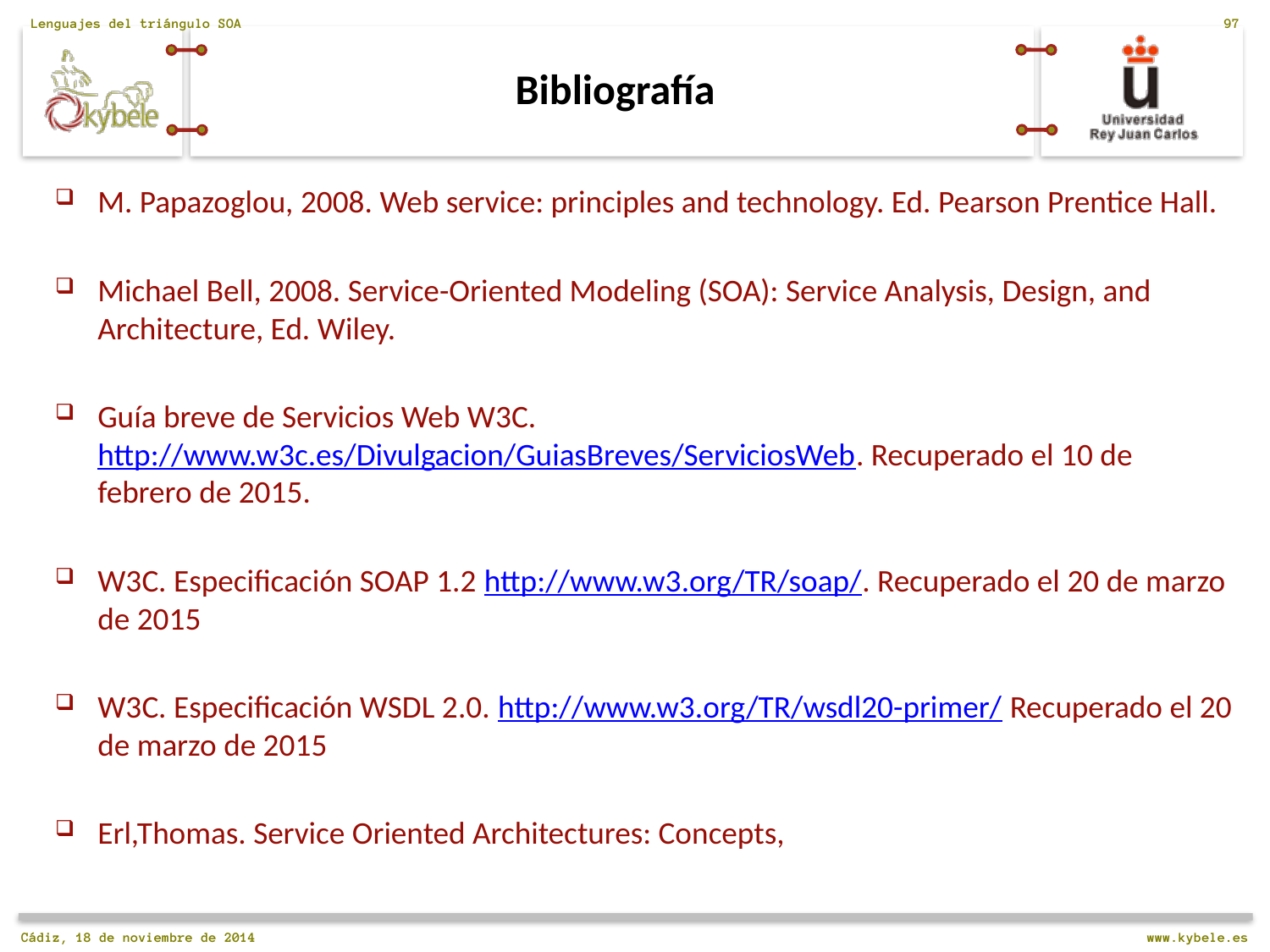

Lenguajes del triángulo SOA
97
# Bibliografía
M. Papazoglou, 2008. Web service: principles and technology. Ed. Pearson Prentice Hall.

Michael Bell, 2008. Service-Oriented Modeling (SOA): Service Analysis, Design, and Architecture, Ed. Wiley.

Guía breve de Servicios Web W3C. http://www.w3c.es/Divulgacion/GuiasBreves/ServiciosWeb. Recuperado el 10 de febrero de 2015.

W3C. Especificación SOAP 1.2 http://www.w3.org/TR/soap/. Recuperado el 20 de marzo de 2015

W3C. Especificación WSDL 2.0. http://www.w3.org/TR/wsdl20-primer/ Recuperado el 20 de marzo de 2015

Erl,Thomas. Service Oriented Architectures: Concepts,

97